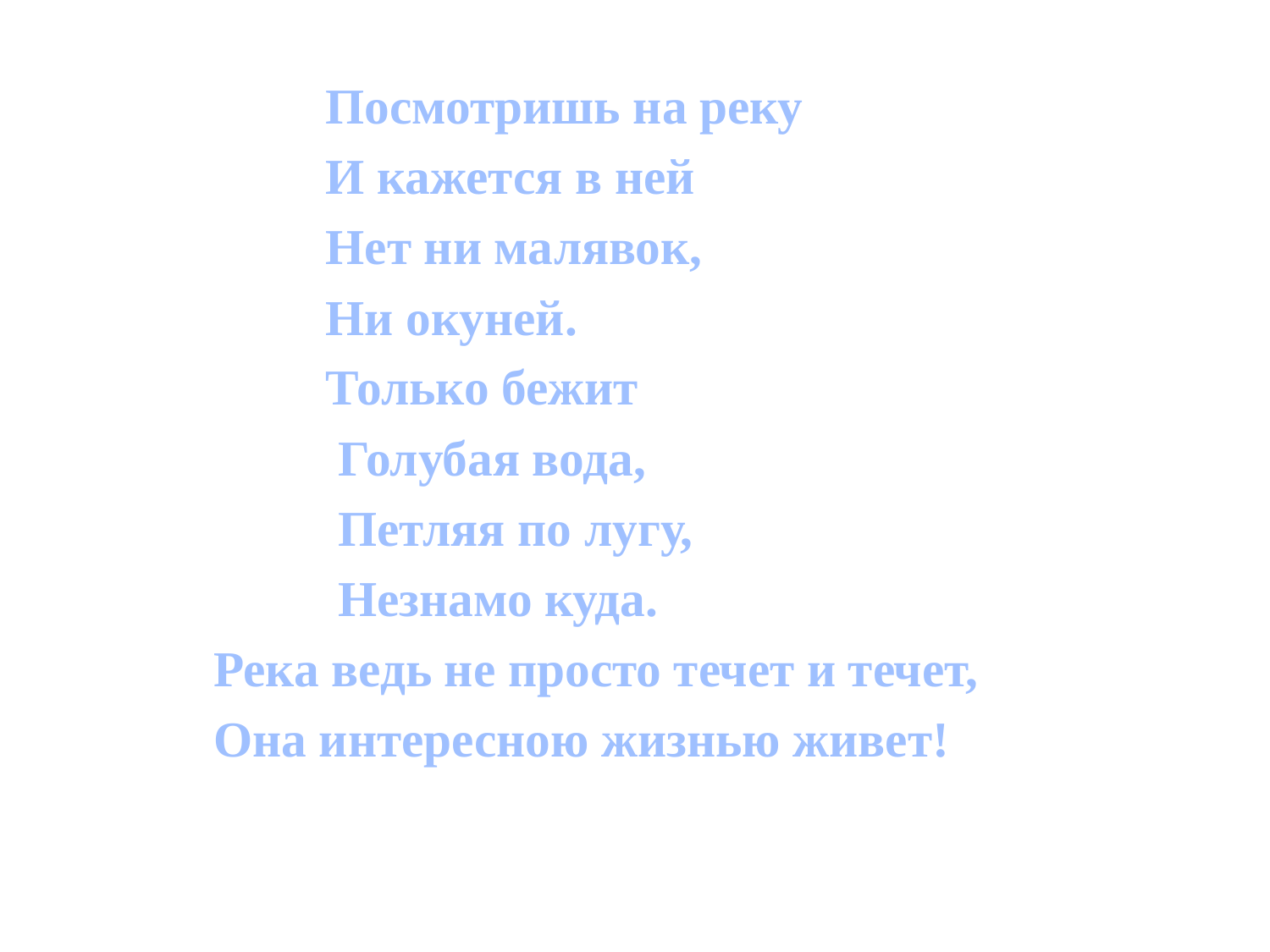

Посмотришь на реку
                    И кажется в ней
                    Нет ни малявок,
                    Ни окуней.
                    Только бежит
                     Голубая вода,
                     Петляя по лугу,
                     Незнамо куда.
           Река ведь не просто течет и течет,
           Она интересною жизнью живет!